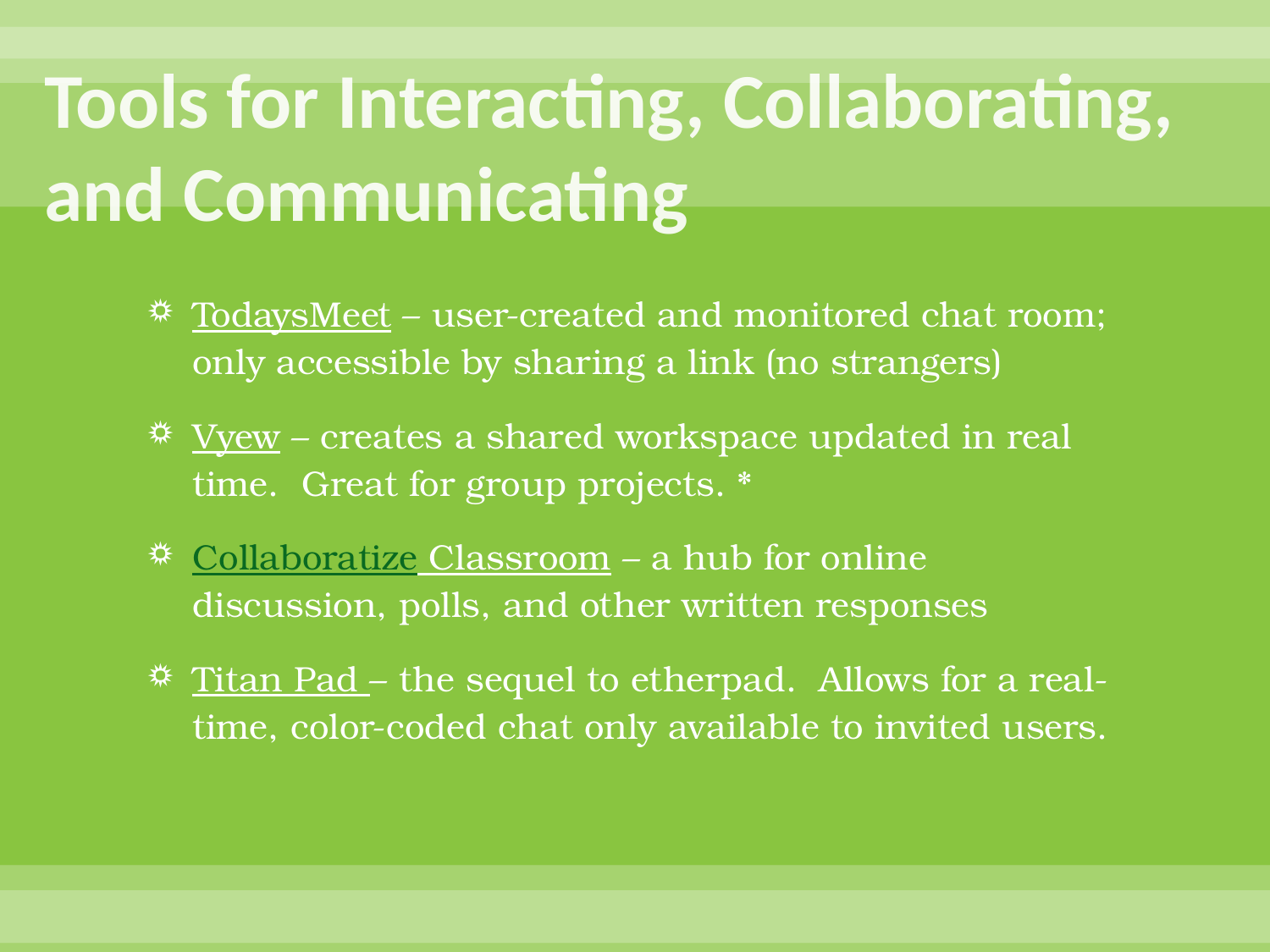

# Tools for Interacting, Collaborating, and Communicating
TodaysMeet – user-created and monitored chat room; only accessible by sharing a link (no strangers)
Vyew – creates a shared workspace updated in real time.  Great for group projects. *
Collaboratize Classroom – a hub for online discussion, polls, and other written responses
Titan Pad – the sequel to etherpad.  Allows for a real-time, color-coded chat only available to invited users.